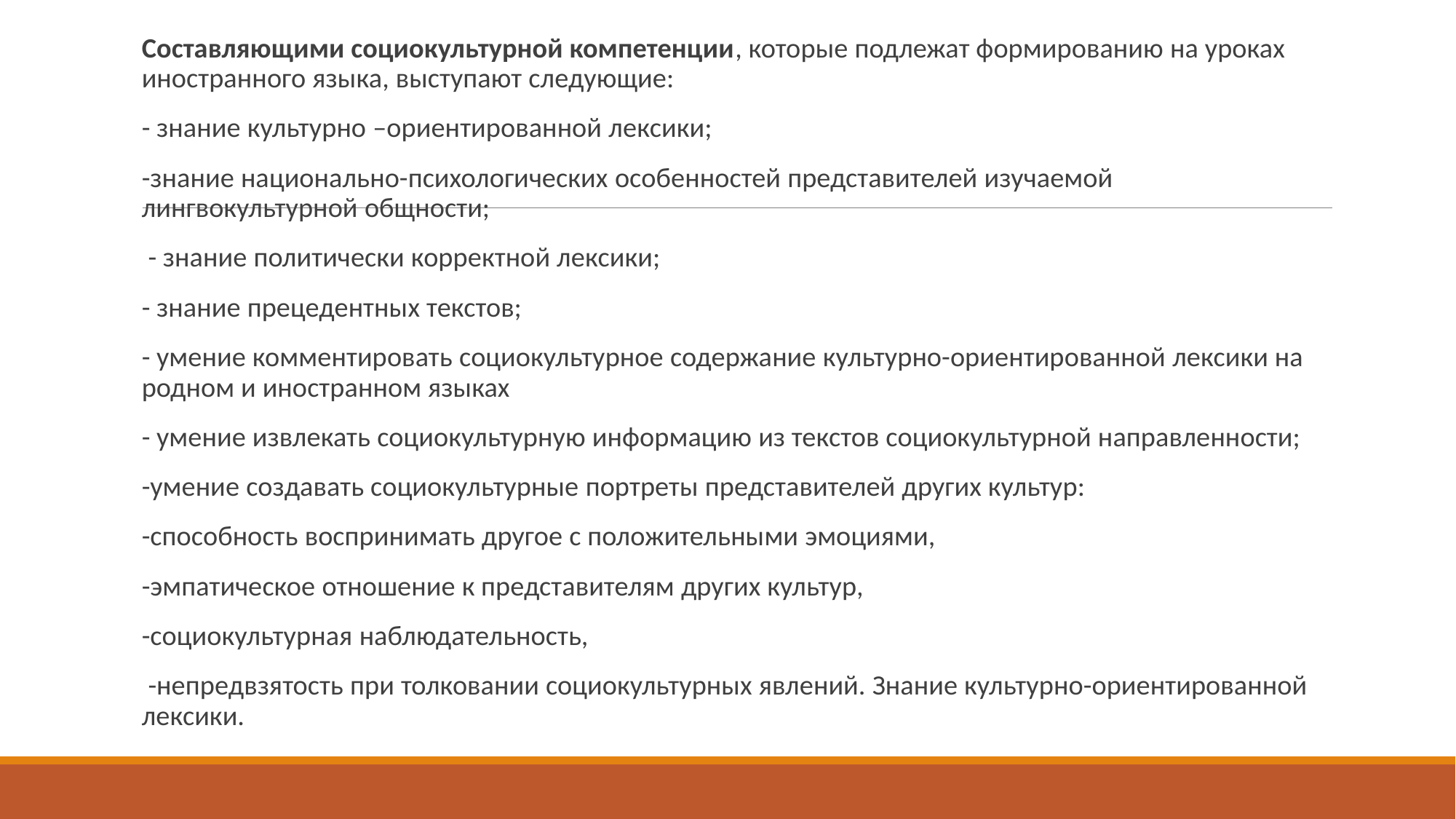

Составляющими социокультурной компетенции, которые подлежат формированию на уроках иностранного языка, выступают следующие:
- знание культурно –ориентированной лексики;
-знание национально-психологических особенностей представителей изучаемой лингвокультурной общности;
 - знание политически корректной лексики;
- знание прецедентных текстов;
- умение комментировать социокультурное содержание культурно-ориентированной лексики на родном и иностранном языках
- умение извлекать социокультурную информацию из текстов социокультурной направленности;
-умение создавать социокультурные портреты представителей других культур:
-способность воспринимать другое с положительными эмоциями,
-эмпатическое отношение к представителям других культур,
-социокультурная наблюдательность,
 -непредвзятость при толковании социокультурных явлений. Знание культурно-ориентированной лексики.